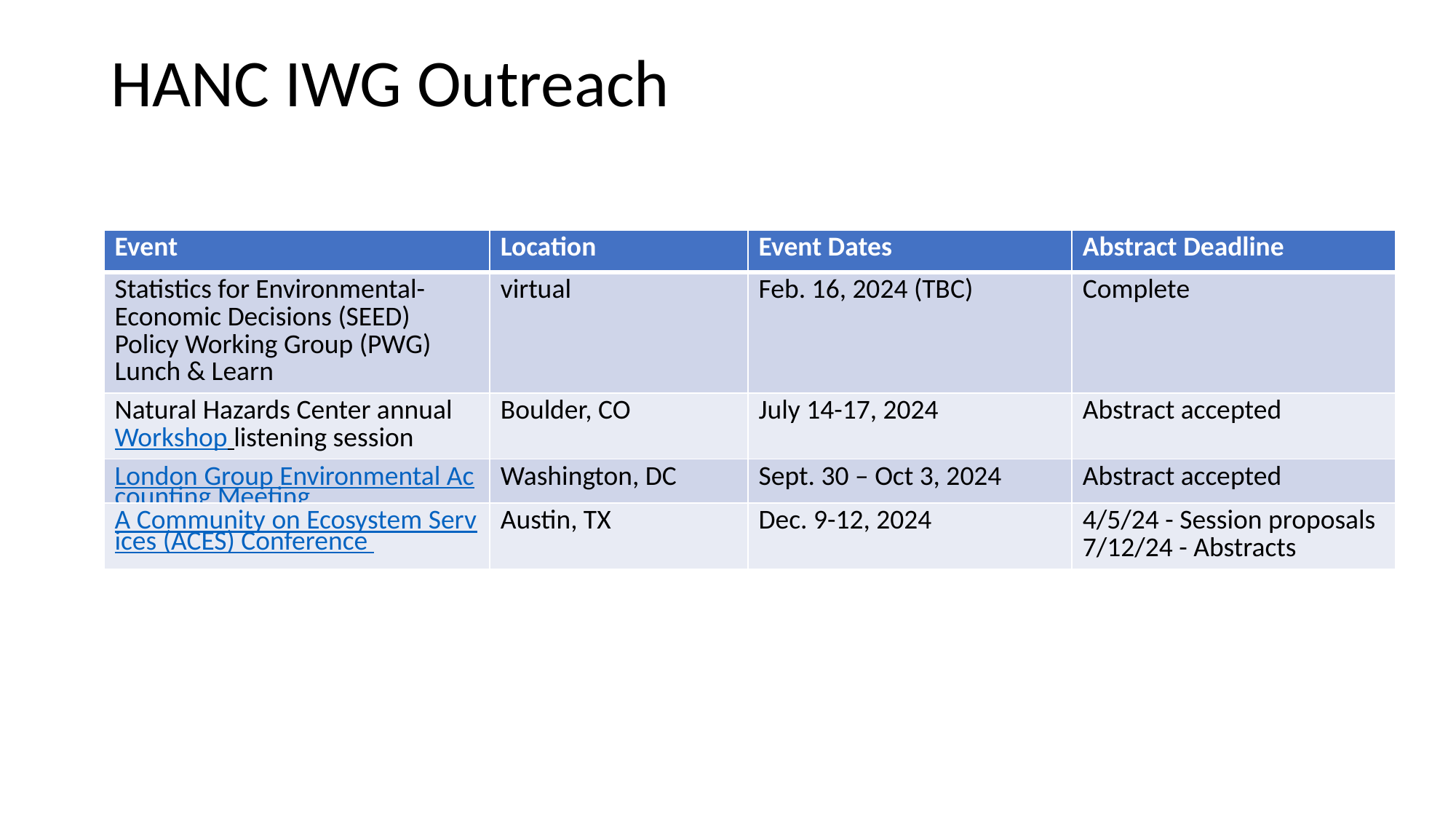

HANC IWG Outreach
| Event | Location | Event Dates | Abstract Deadline |
| --- | --- | --- | --- |
| Statistics for Environmental-Economic Decisions (SEED) Policy Working Group (PWG) Lunch & Learn | virtual | Feb. 16, 2024 (TBC) | Complete |
| Natural Hazards Center annual Workshop listening session | Boulder, CO | July 14-17, 2024 | Abstract accepted |
| London Group Environmental Accounting Meeting | Washington, DC | Sept. 30 – Oct 3, 2024 | Abstract accepted |
| A Community on Ecosystem Services (ACES) Conference | Austin, TX | Dec. 9-12, 2024 | 4/5/24 - Session proposals 7/12/24 - Abstracts |